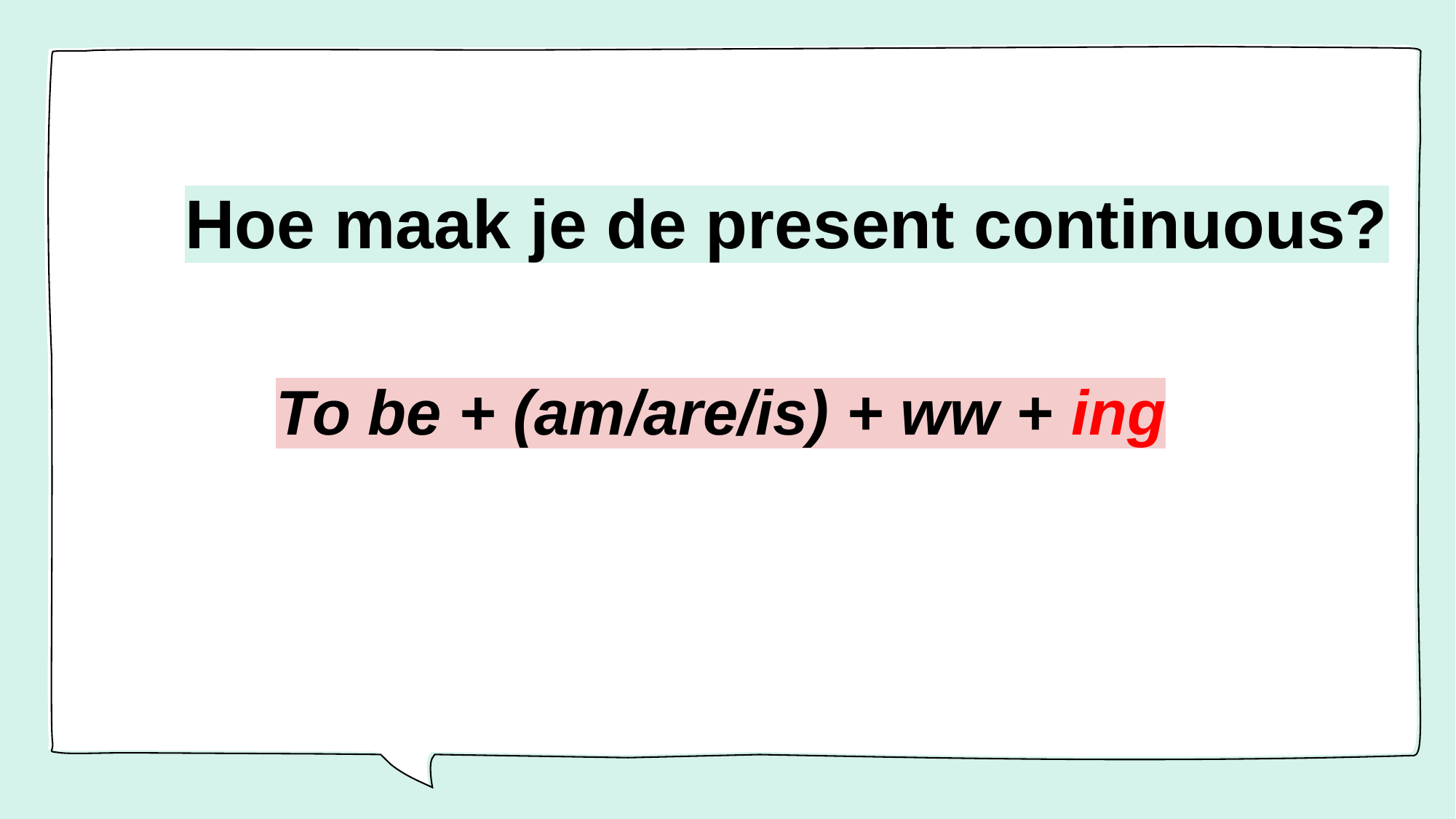

# Hoe maak je de present continuous?
 To be + (am/are/is) + ww + ing